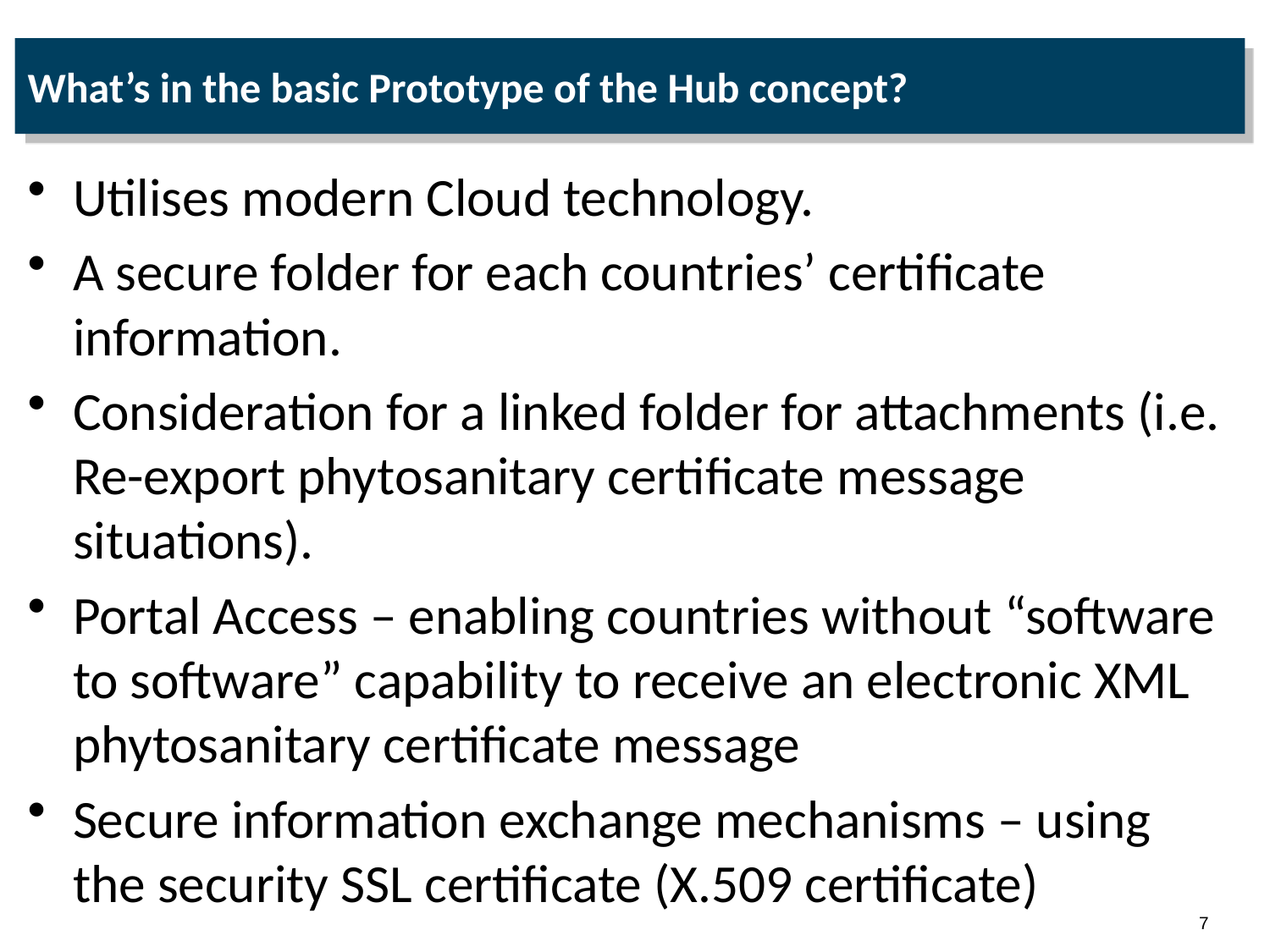

# What’s in the basic Prototype of the Hub concept?
Utilises modern Cloud technology.
A secure folder for each countries’ certificate information.
Consideration for a linked folder for attachments (i.e. Re-export phytosanitary certificate message situations).
Portal Access – enabling countries without “software to software” capability to receive an electronic XML phytosanitary certificate message
Secure information exchange mechanisms – using the security SSL certificate (X.509 certificate)